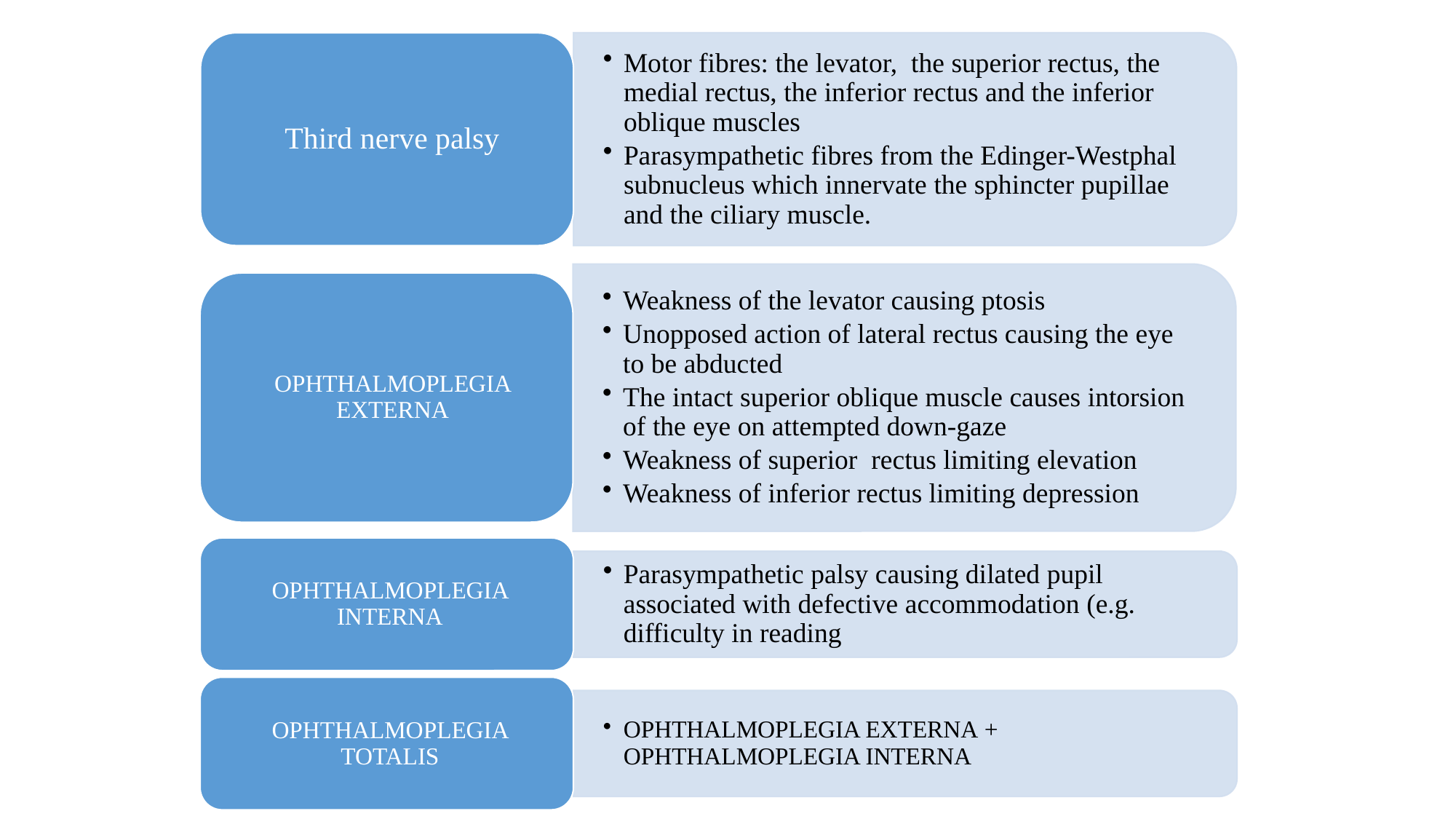

Motor fibres: the levator,  the superior rectus, the medial rectus, the inferior rectus and the inferior oblique muscles
Parasympathetic fibres from the Edinger-Westphal subnucleus which innervate the sphincter pupillae and the ciliary muscle.
Third nerve palsy
Weakness of the levator causing ptosis
Unopposed action of lateral rectus causing the eye to be abducted
The intact superior oblique muscle causes intorsion of the eye on attempted down-gaze
Weakness of superior  rectus limiting elevation
Weakness of inferior rectus limiting depression
OPHTHALMOPLEGIA EXTERNA
Parasympathetic palsy causing dilated pupil associated with defective accommodation (e.g. difficulty in reading
OPHTHALMOPLEGIA INTERNA
OPHTHALMOPLEGIA EXTERNA + OPHTHALMOPLEGIA INTERNA
OPHTHALMOPLEGIA TOTALIS